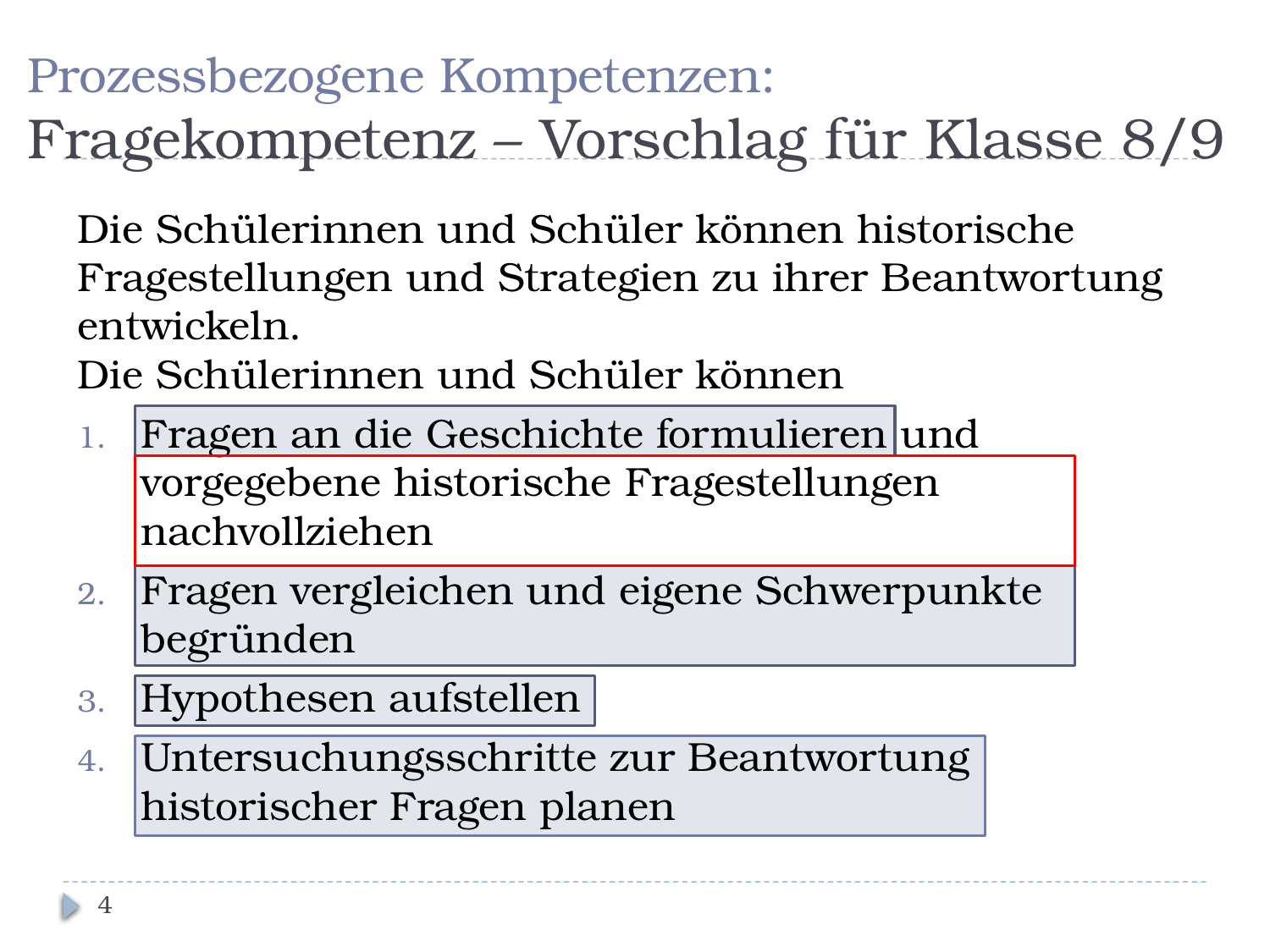

# Prozessbezogene Kompetenzen: Fragekompetenz – Vorschlag für Klasse 8/9
Die Schülerinnen und Schüler können historische Fragestellungen und Strategien zu ihrer Beantwortung entwickeln.
Die Schülerinnen und Schüler können
Fragen an die Geschichte formulieren und vorgegebene historische Fragestellungen nachvollziehen
Fragen vergleichen und eigene Schwerpunkte begründen
Hypothesen aufstellen
Untersuchungsschritte zur Beantwortung historischer Fragen planen

4